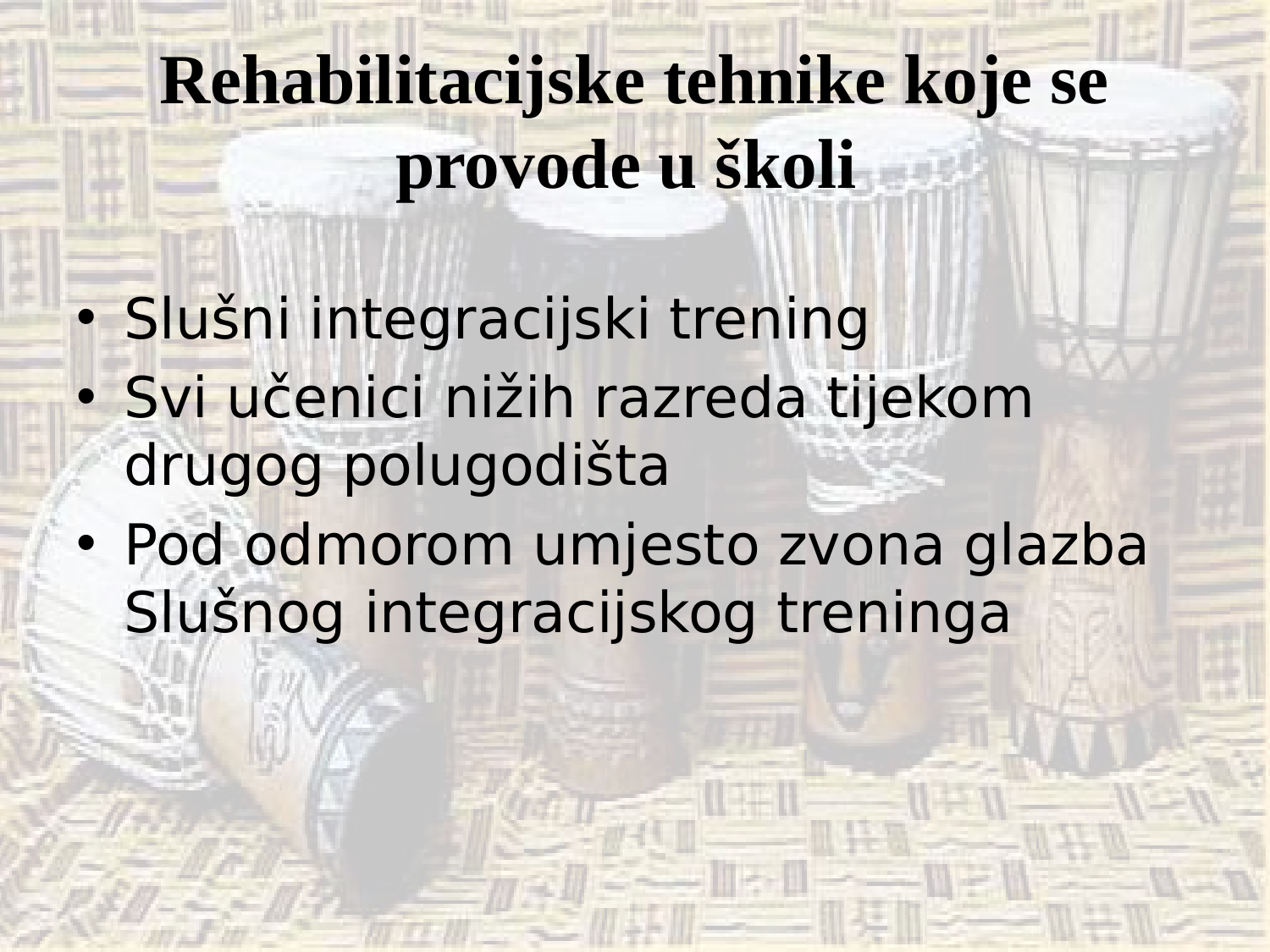

# Rehabilitacijske tehnike koje se provode u školi
Slušni integracijski trening
Svi učenici nižih razreda tijekom drugog polugodišta
Pod odmorom umjesto zvona glazba Slušnog integracijskog treninga